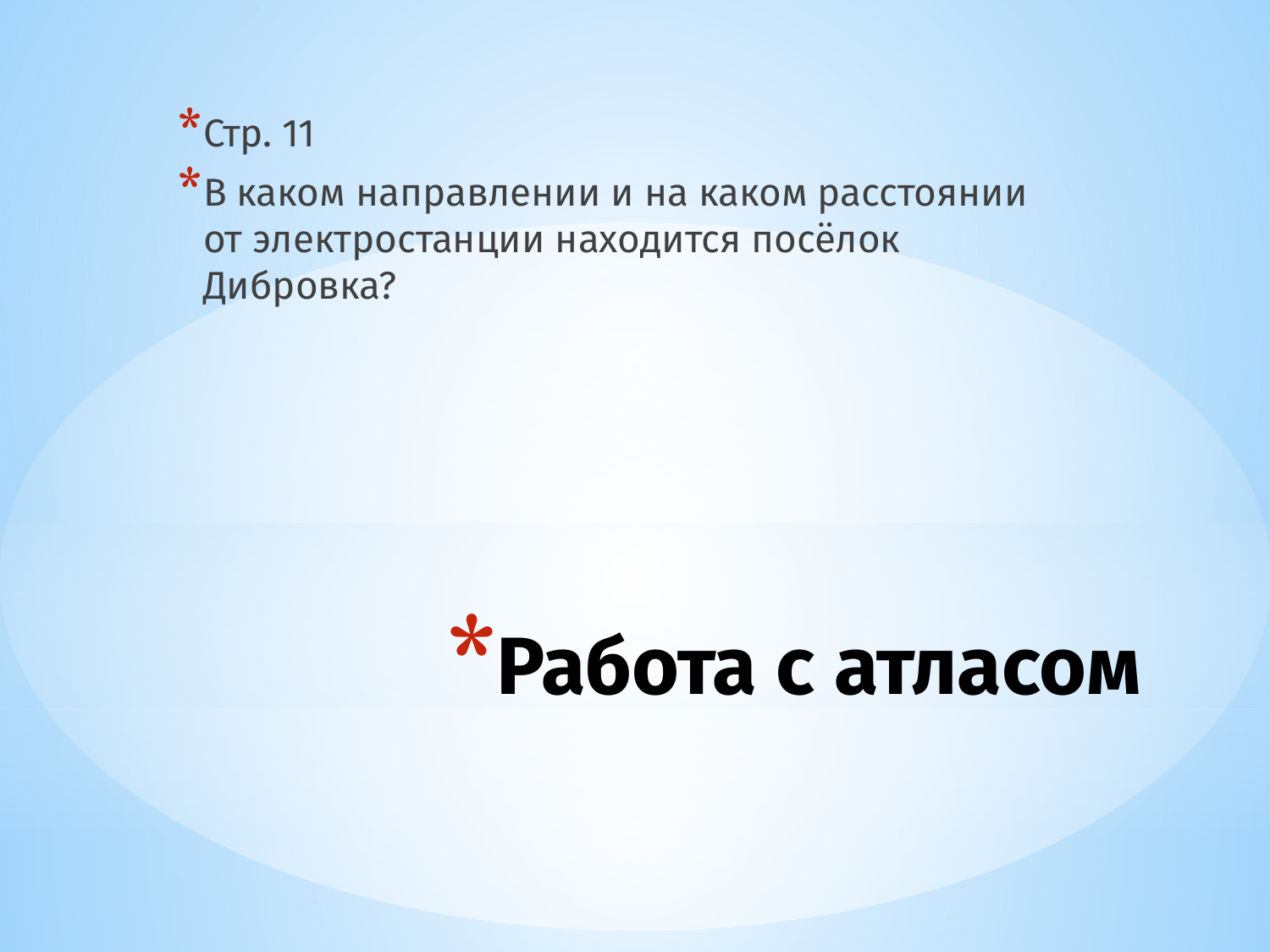

Стр. 11
В каком направлении и на каком расстоянии от электростанции находится посёлок Дибровка?
# Работа с атласом